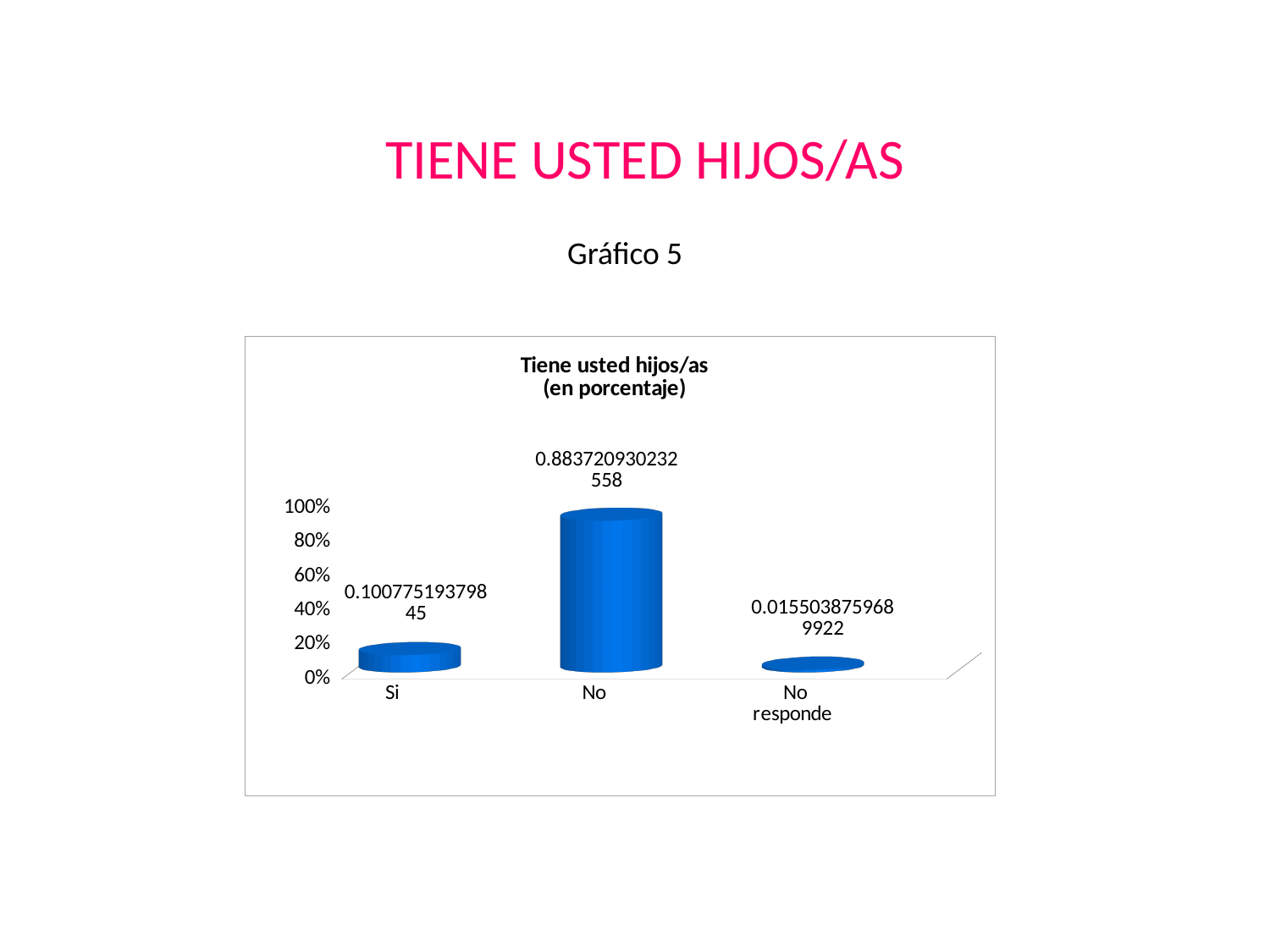

TIENE USTED HIJOS/AS
Gráfico 5

[unsupported chart]